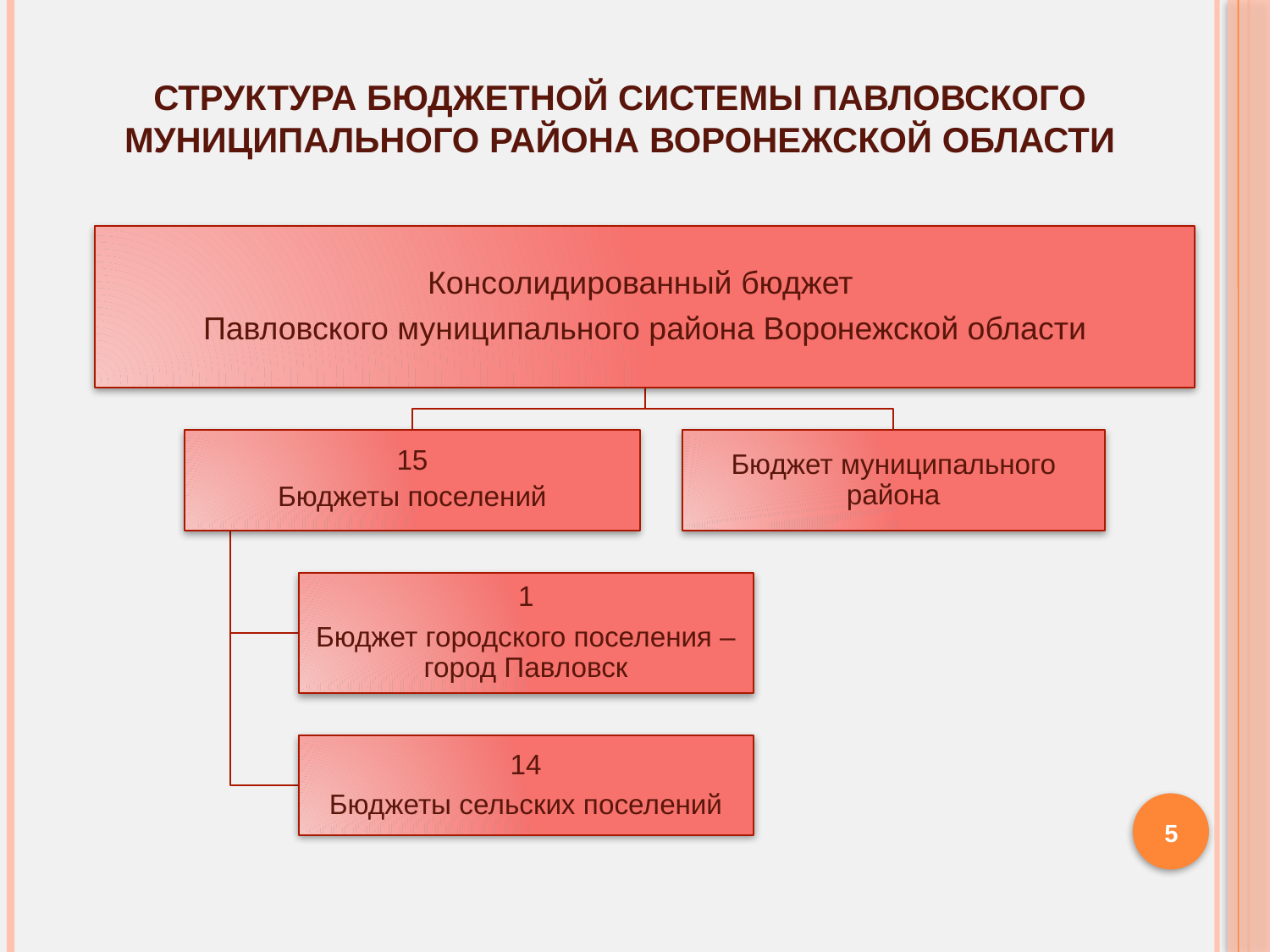

# Структура бюджетной системы Павловского муниципального района Воронежской области
Консолидированный бюджет
Павловского муниципального района Воронежской области
15
Бюджеты поселений
1
Бюджет городского поселения – город Павловск
14
Бюджеты сельских поселений
Бюджет муниципального района
5